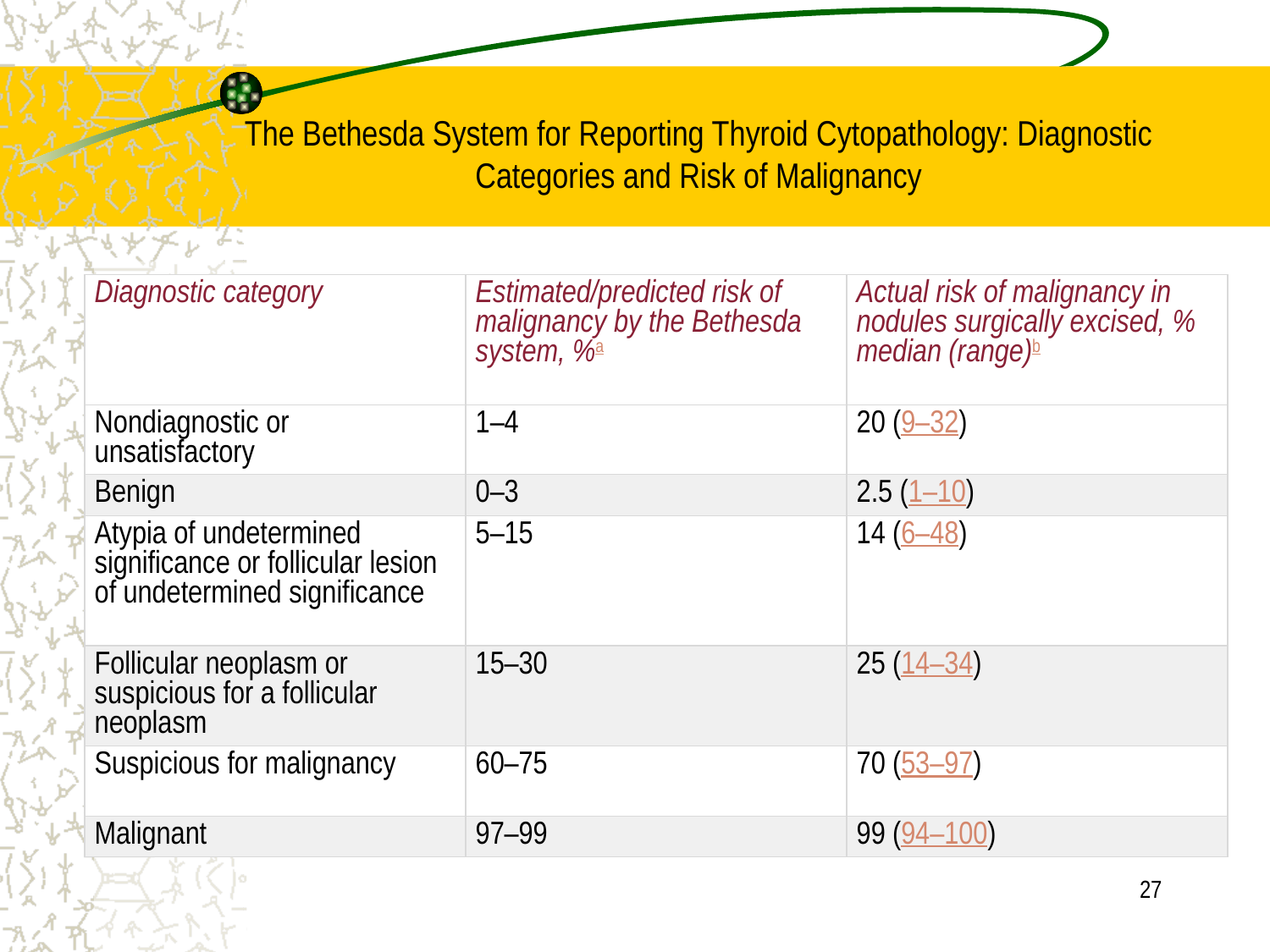

# The Bethesda System for Reporting Thyroid Cytopathology: Diagnostic Categories and Risk of Malignancy
| Diagnostic category | Estimated/predicted risk of malignancy by the Bethesda system, %a | Actual risk of malignancy in nodules surgically excised, % median (range)b |
| --- | --- | --- |
| Nondiagnostic or unsatisfactory | 1–4 | 20 (9–32) |
| Benign | 0–3 | 2.5 (1–10) |
| Atypia of undetermined significance or follicular lesion of undetermined significance | 5–15 | 14 (6–48) |
| Follicular neoplasm or suspicious for a follicular neoplasm | 15–30 | 25 (14–34) |
| Suspicious for malignancy | 60–75 | 70 (53–97) |
| Malignant | 97–99 | 99 (94–100) |
27